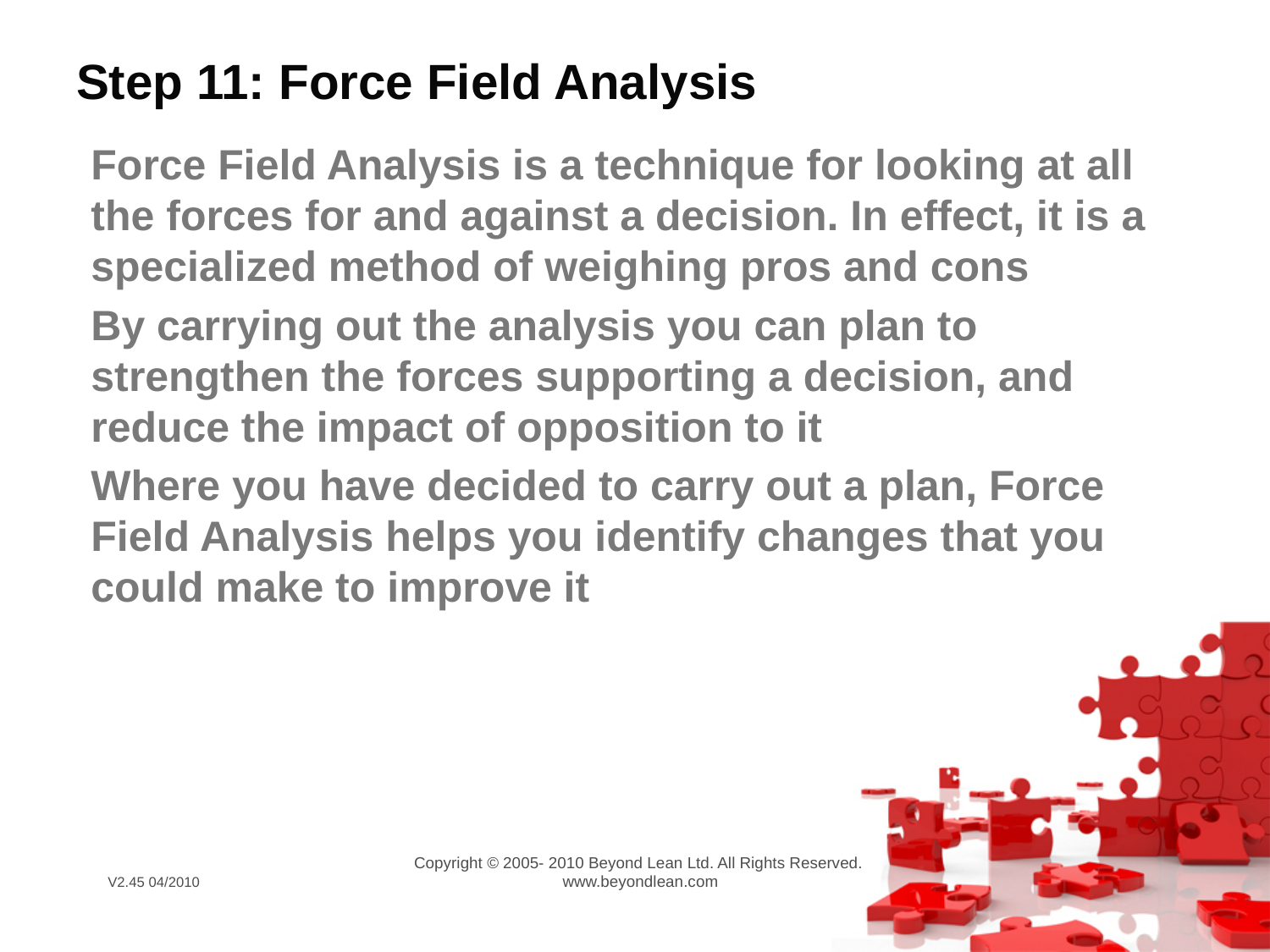

# Step 11: Force Field Analysis
Force Field Analysis is a technique for looking at all the forces for and against a decision. In effect, it is a specialized method of weighing pros and cons
By carrying out the analysis you can plan to strengthen the forces supporting a decision, and reduce the impact of opposition to it
Where you have decided to carry out a plan, Force Field Analysis helps you identify changes that you could make to improve it